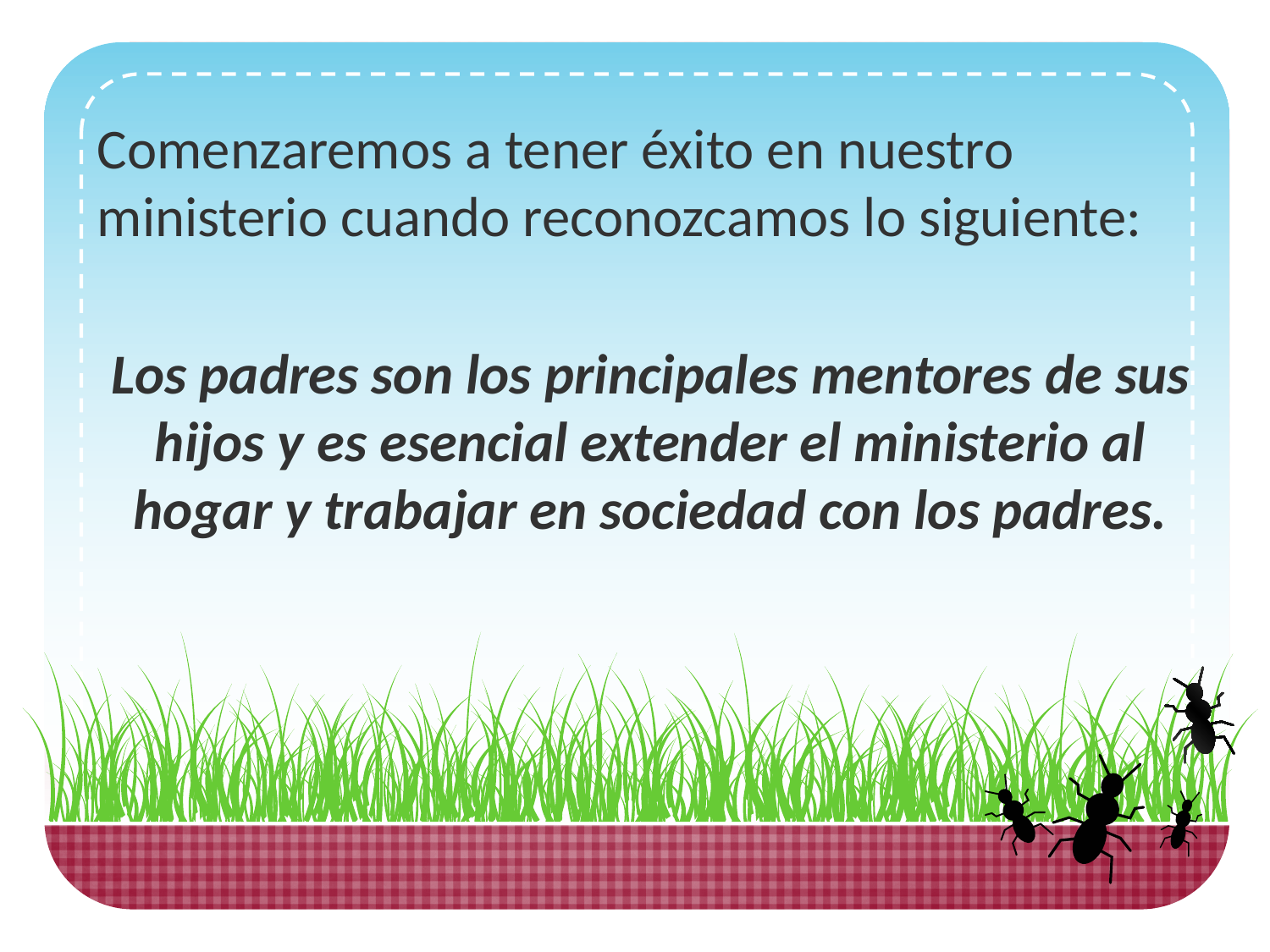

Comenzaremos a tener éxito en nuestro ministerio cuando reconozcamos lo siguiente:

Los padres son los principales mentores de sus hijos y es esencial extender el ministerio al hogar y trabajar en sociedad con los padres.